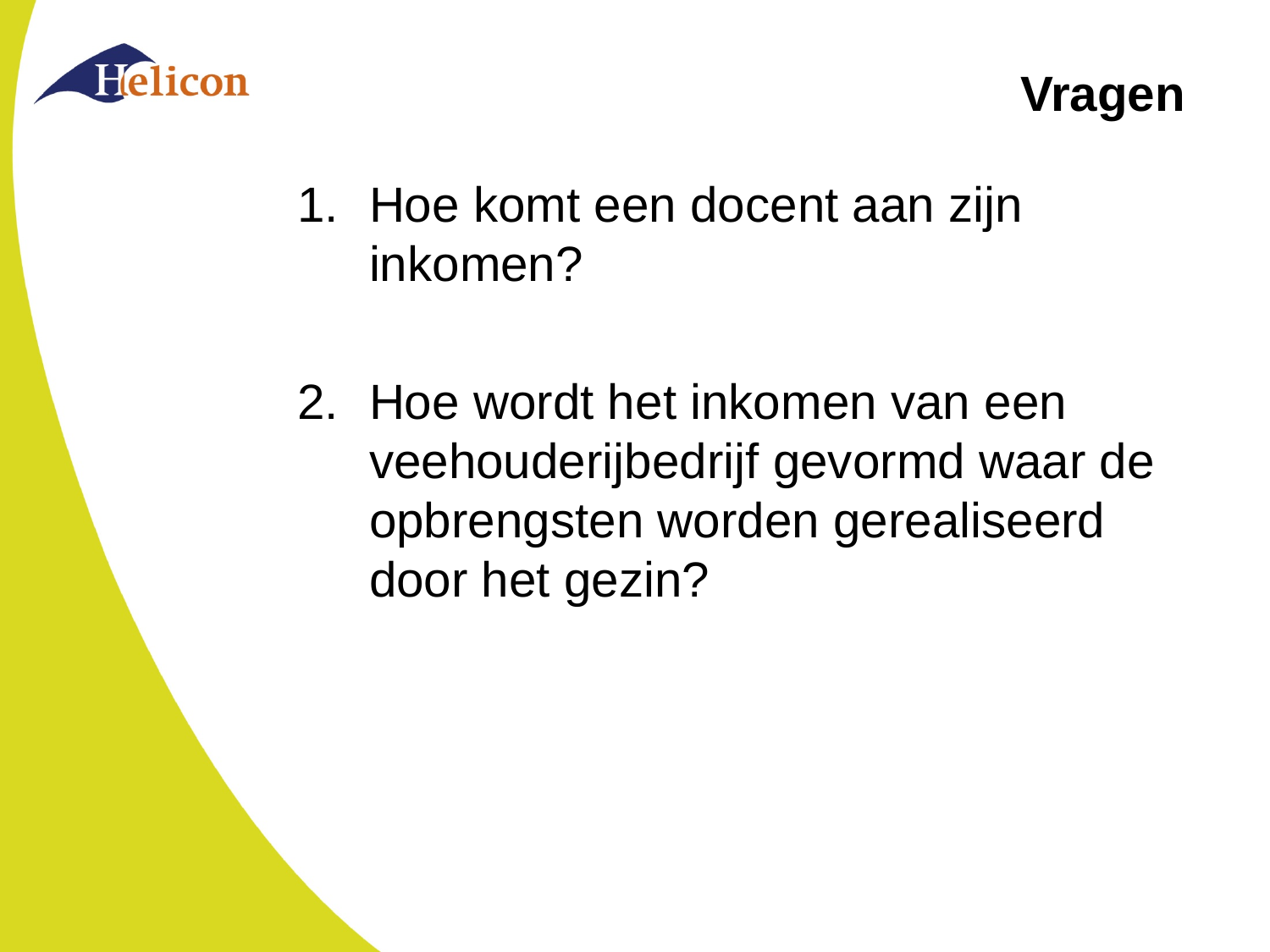

# Vragen
Hoe komt een docent aan zijn inkomen?

Hoe wordt het inkomen van een veehouderijbedrijf gevormd waar de opbrengsten worden gerealiseerd door het gezin?